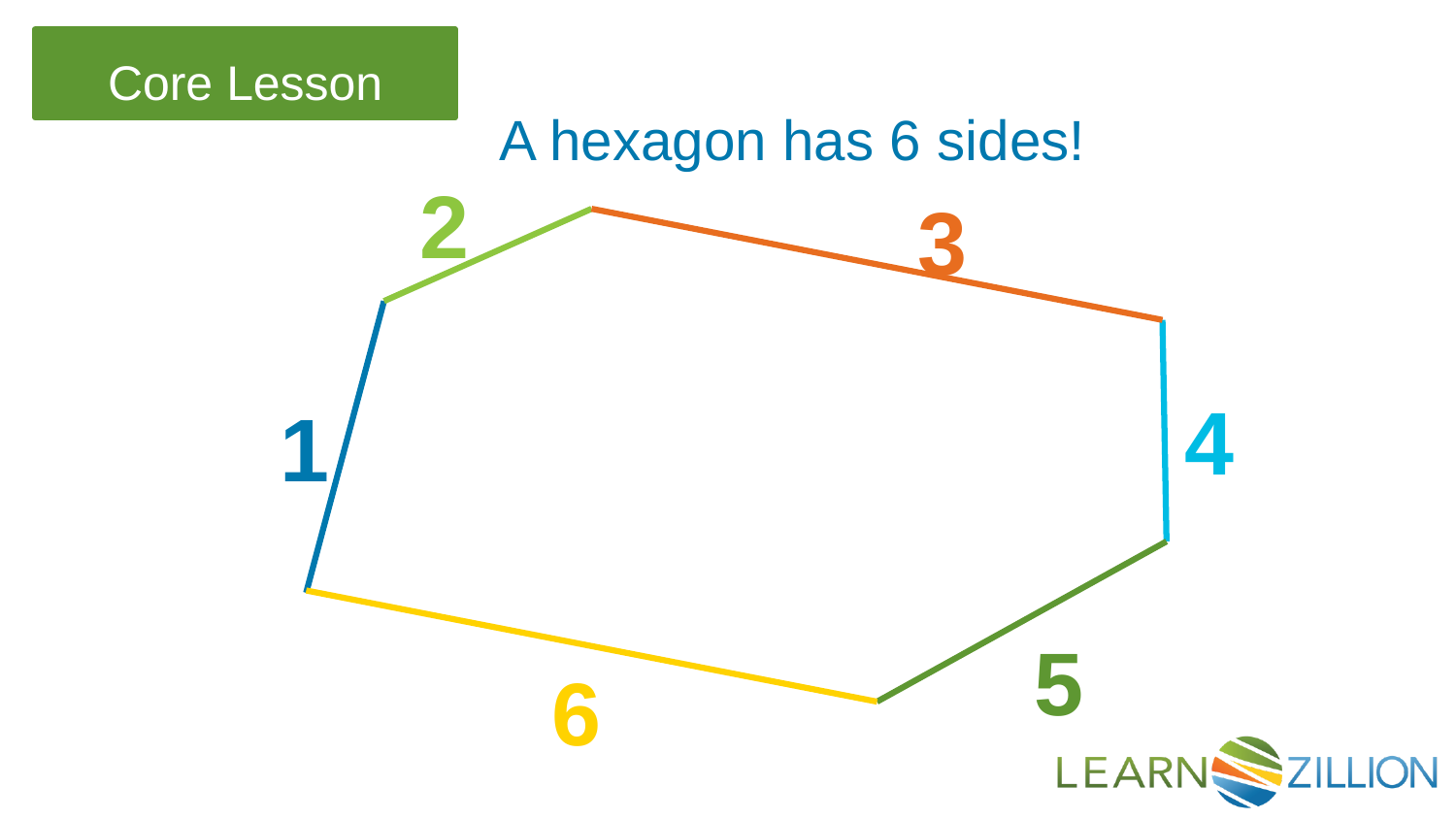

A hexagon has 6 sides!
2
3
4
1
5
6